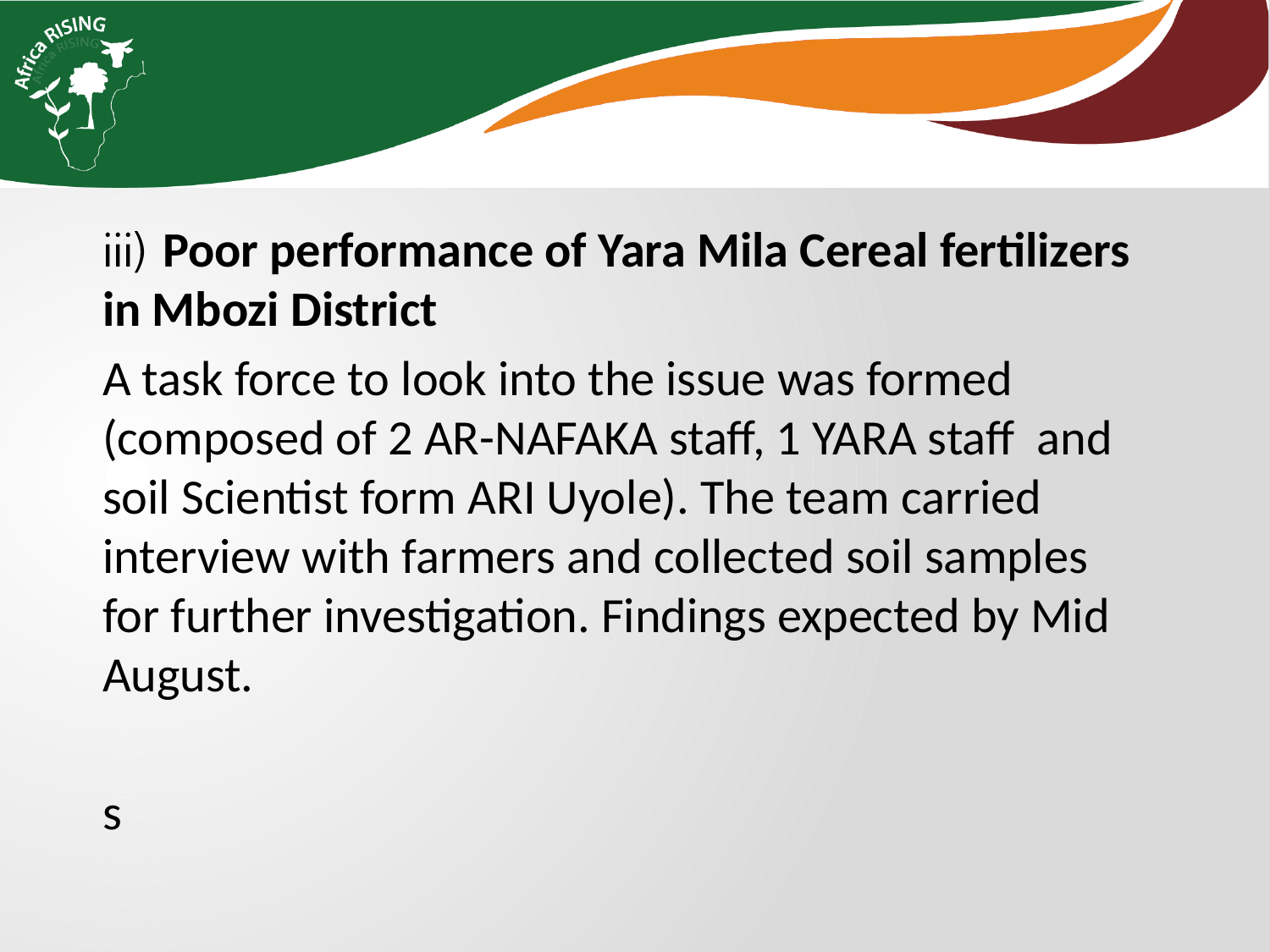

iii) Poor performance of Yara Mila Cereal fertilizers in Mbozi District
A task force to look into the issue was formed (composed of 2 AR-NAFAKA staff, 1 YARA staff  and soil Scientist form ARI Uyole). The team carried interview with farmers and collected soil samples for further investigation. Findings expected by Mid August.

s